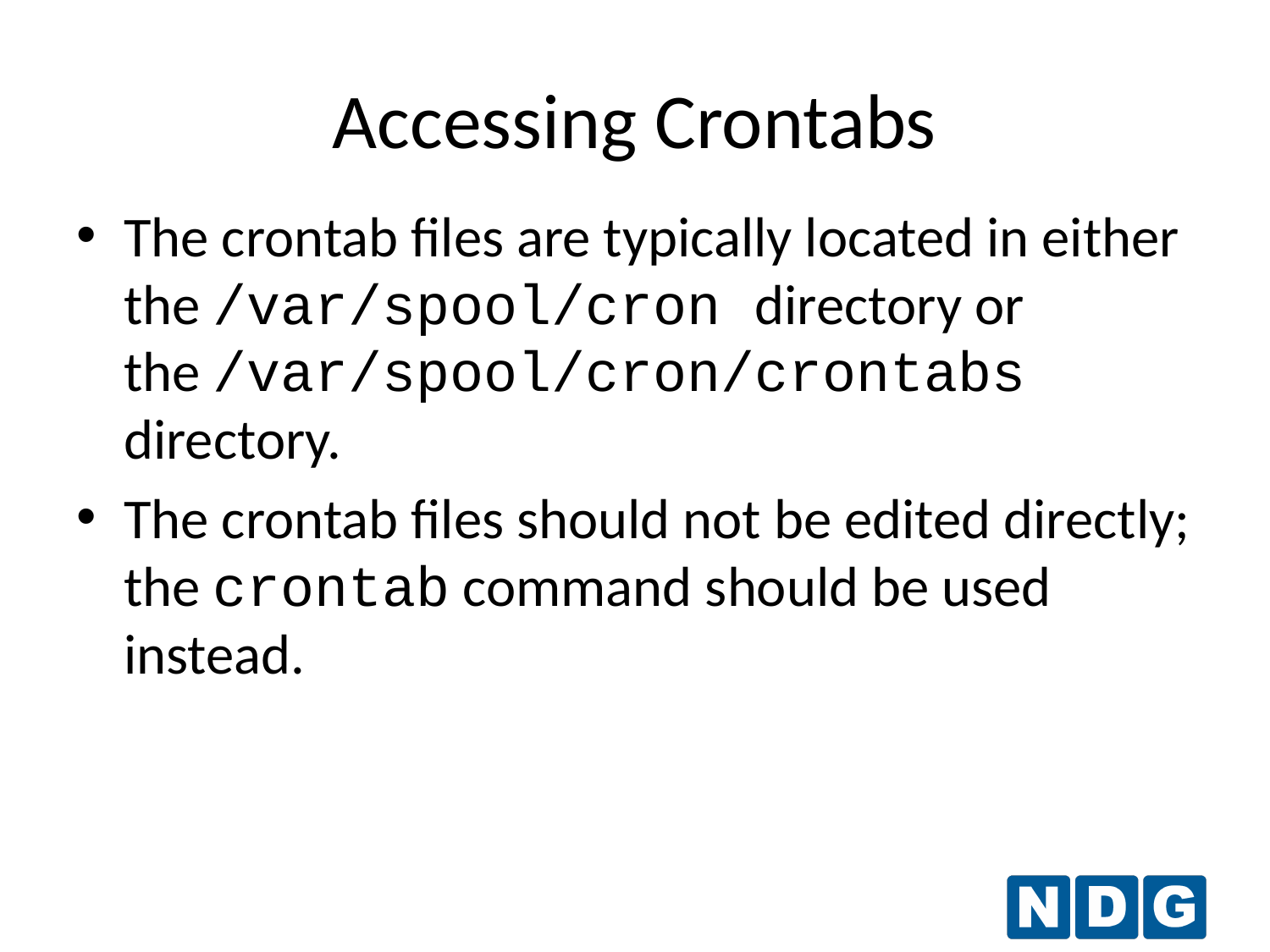

Accessing Crontabs
The crontab files are typically located in either the /var/spool/cron directory or the /var/spool/cron/crontabs directory.
The crontab files should not be edited directly; the crontab command should be used instead.